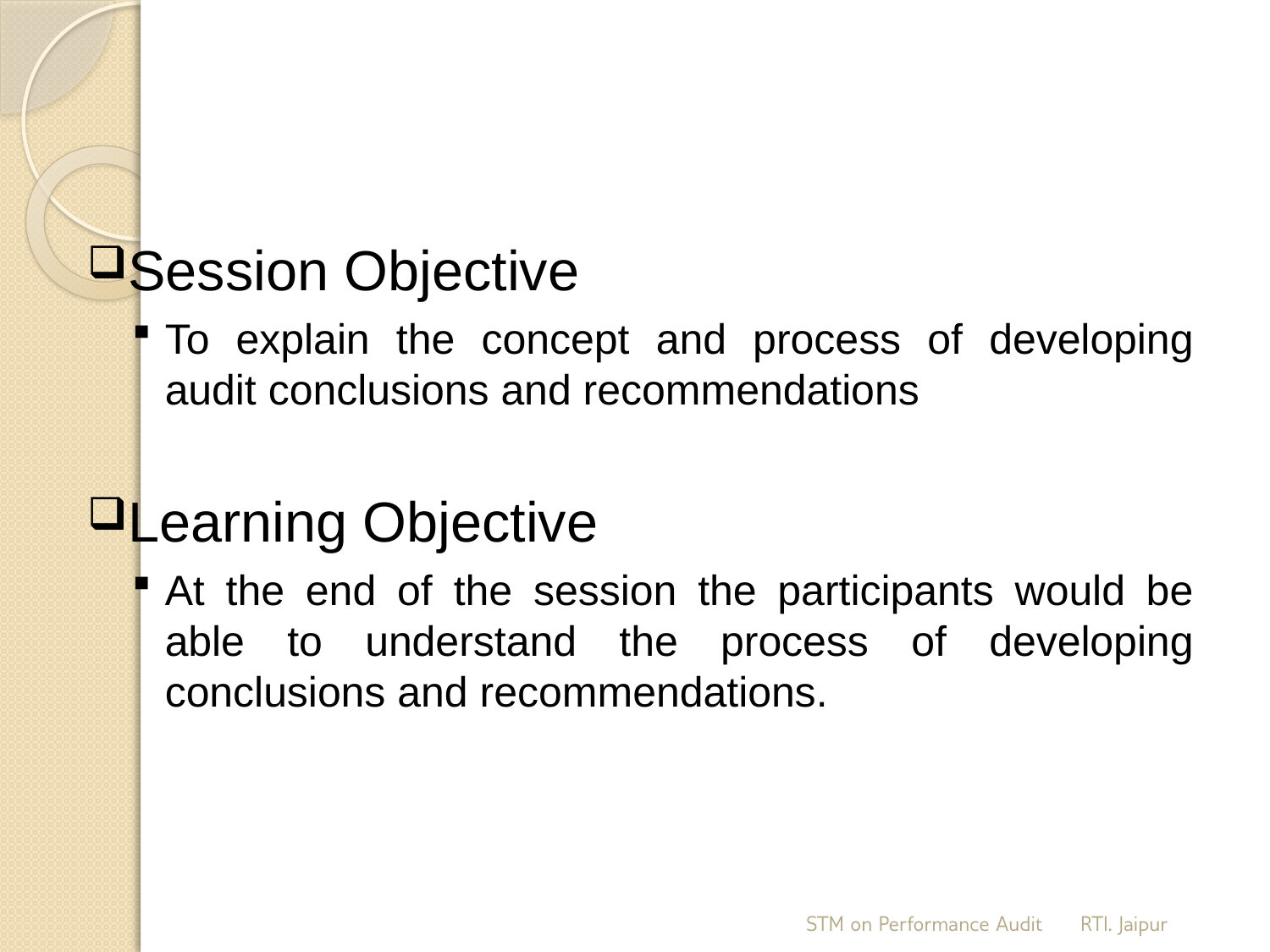

#

Session Objective
To explain the concept and process of developing audit conclusions and recommendations

Learning Objective
At the end of the session the participants would be able to understand the process of developing conclusions and recommendations.
STM on Performance Audit      RTI. Jaipur